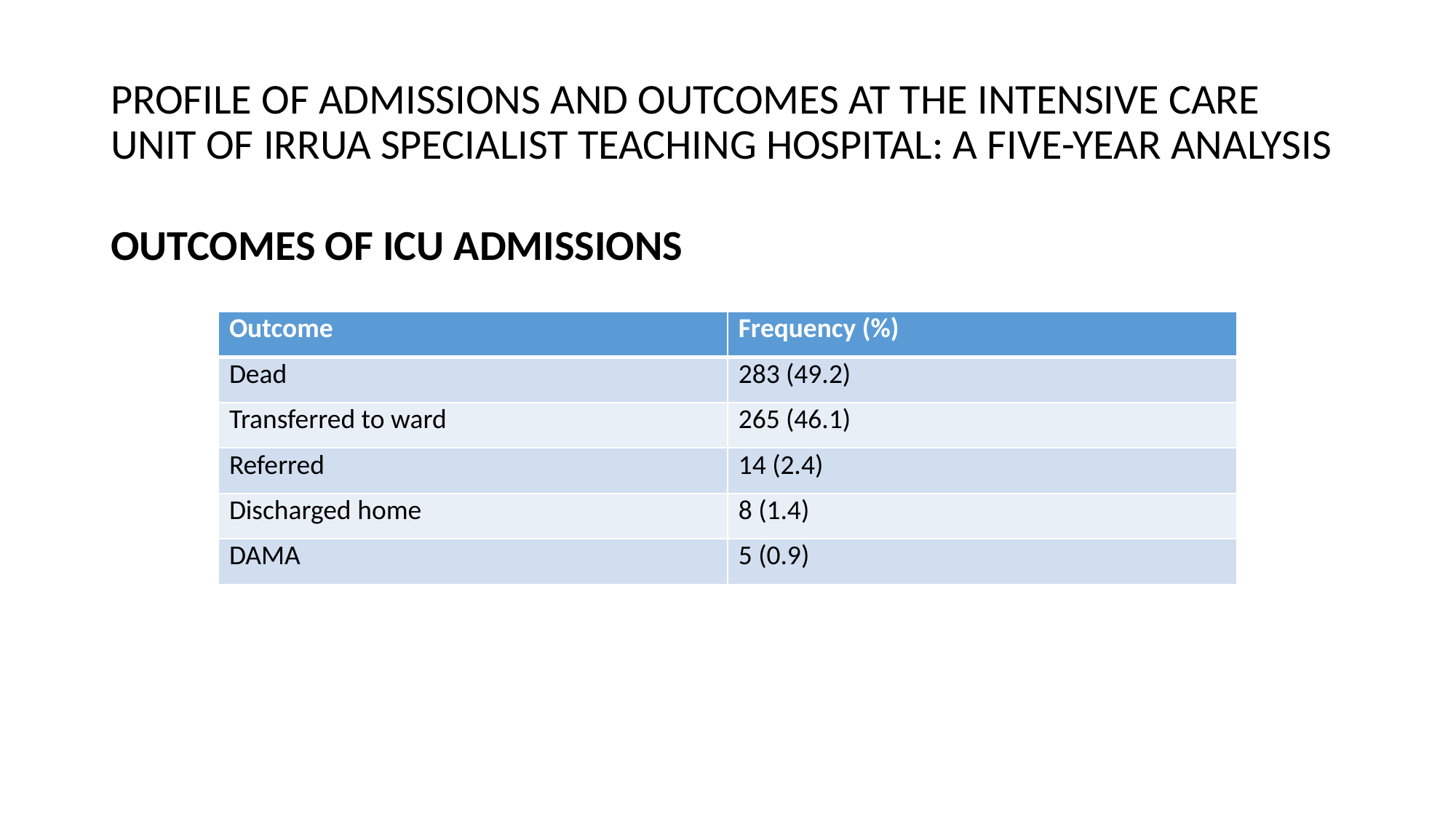

# PROFILE OF ADMISSIONS AND OUTCOMES AT THE INTENSIVE CARE UNIT OF IRRUA SPECIALIST TEACHING HOSPITAL: A FIVE-YEAR ANALYSIS
OUTCOMES OF ICU ADMISSIONS

| Outcome | Frequency (%) |
| --- | --- |
| Dead | 283 (49.2) |
| Transferred to ward | 265 (46.1) |
| Referred | 14 (2.4) |
| Discharged home | 8 (1.4) |
| DAMA | 5 (0.9) |